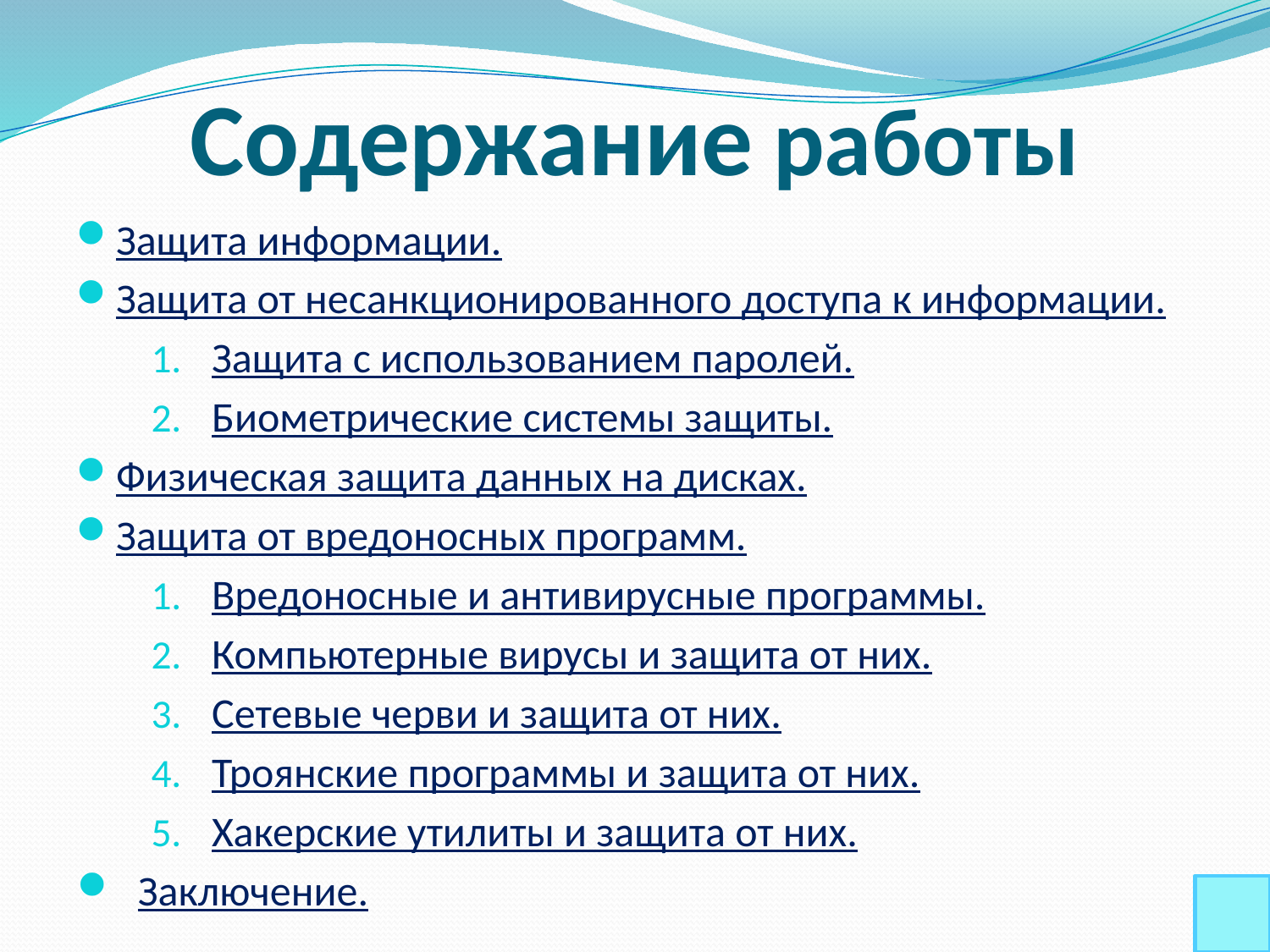

# Содержание работы
Защита информации.
Защита от несанкционированного доступа к информации.
Защита с использованием паролей.
Биометрические системы защиты.
Физическая защита данных на дисках.
Защита от вредоносных программ.
Вредоносные и антивирусные программы.
Компьютерные вирусы и защита от них.
Сетевые черви и защита от них.
Троянские программы и защита от них.
Хакерские утилиты и защита от них.
Заключение.